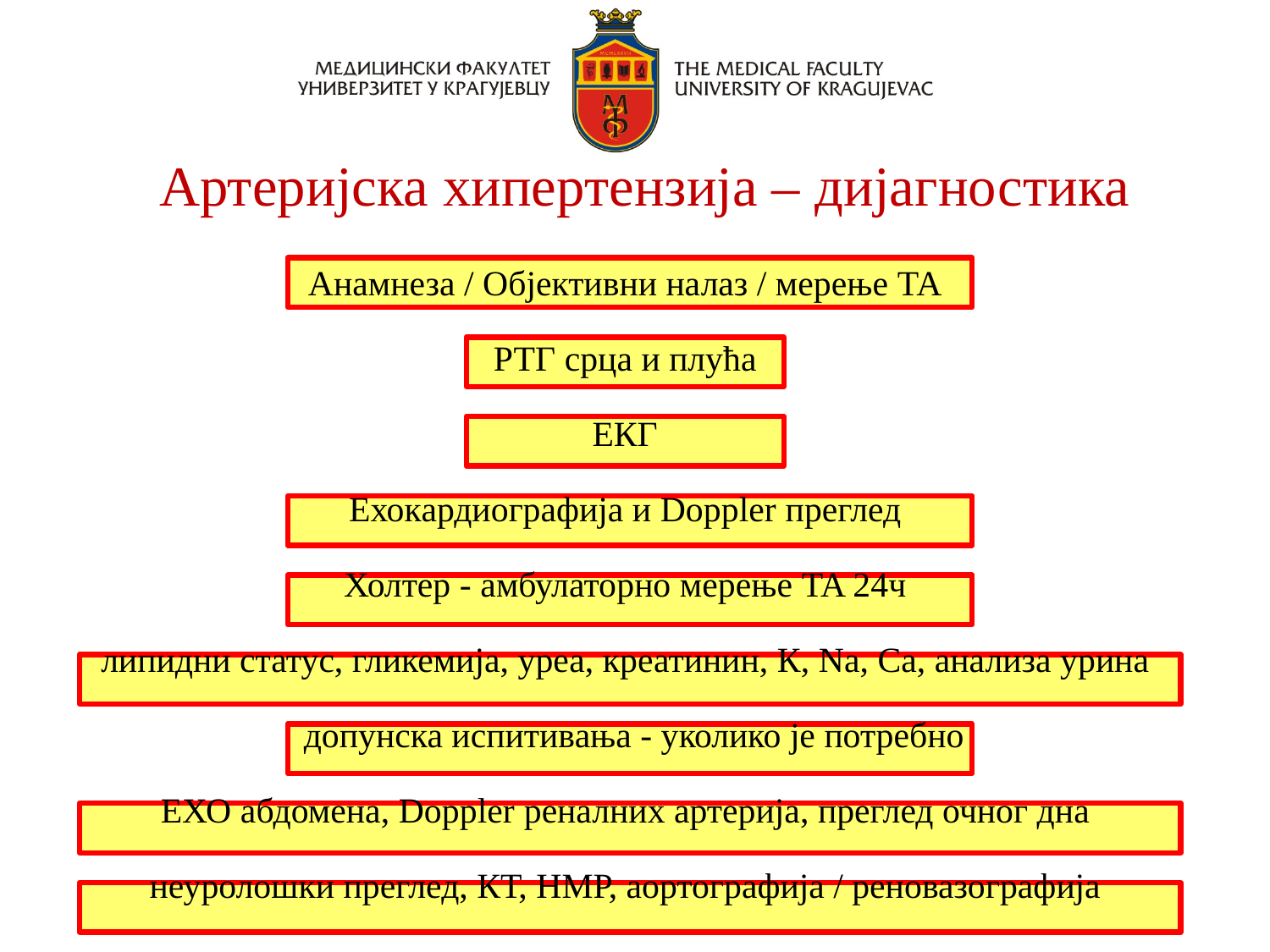

# Артеријска хипертензија – дијагностика
Анамнеза / Објективни налаз / мерење TA

РТГ срца и плућа

ЕКГ

Ехокардиографија и Doppler преглед

Холтер - амбулаторно мерење TA 24ч

липидни статус, гликемија, уреа, креатинин, К, Na, Ca, анализа урина

  допунска испитивања - уколико је потребно

ЕХО абдомена, Doppler реналних артерија, преглед очног дна

неуролошки преглед, КТ, НМР, аортографија / реновазографија